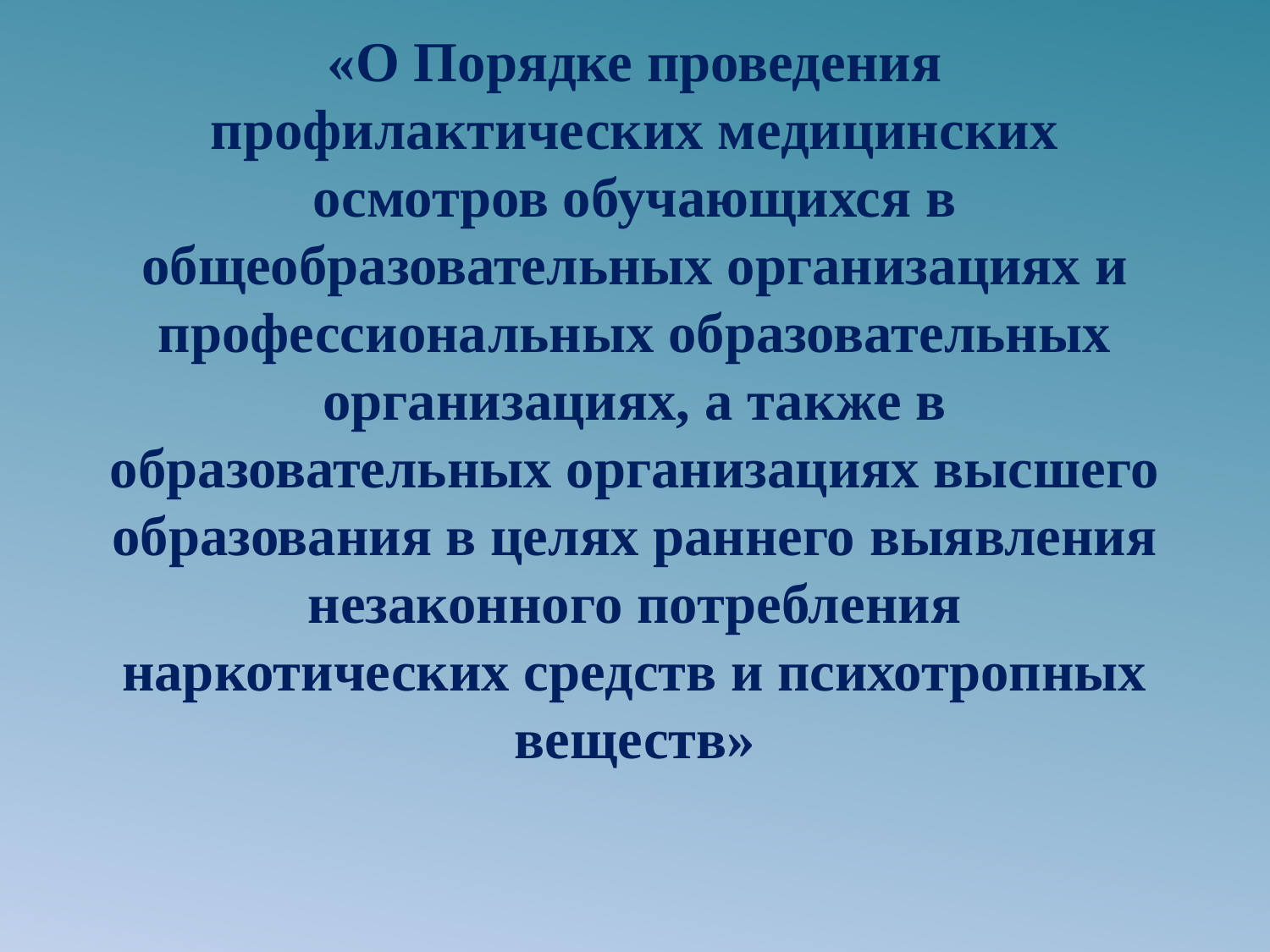

# «О Порядке проведения профилактических медицинских осмотров обучающихся в общеобразовательных организациях и профессиональных образовательных организациях, а также в образовательных организациях высшего образования в целях раннего выявления незаконного потребления наркотических средств и психотропных веществ»